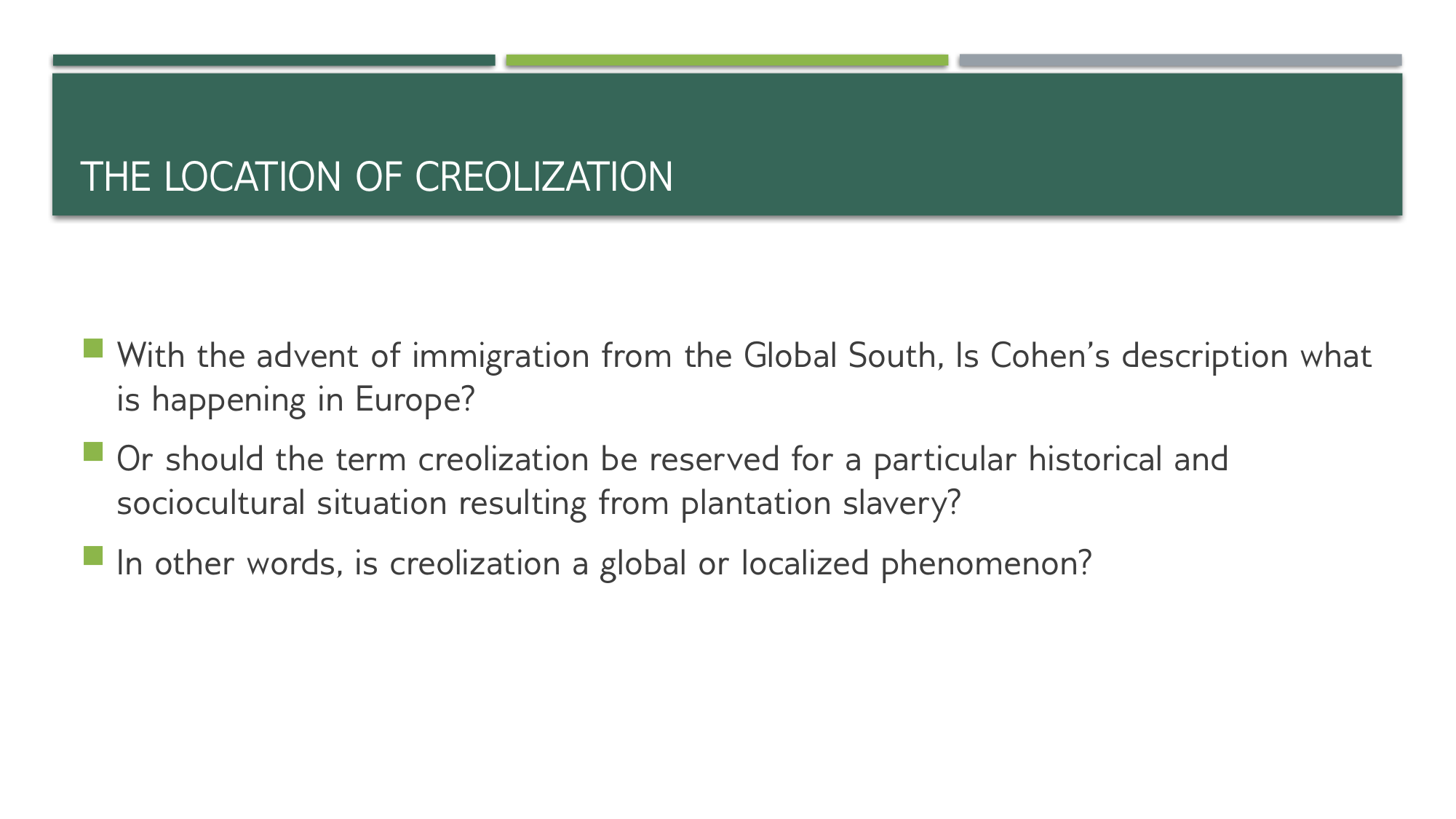

# the location of creolization
With the advent of immigration from the Global South, Is Cohen’s description what is happening in Europe?
Or should the term creolization be reserved for a particular historical and sociocultural situation resulting from plantation slavery?
In other words, is creolization a global or localized phenomenon?